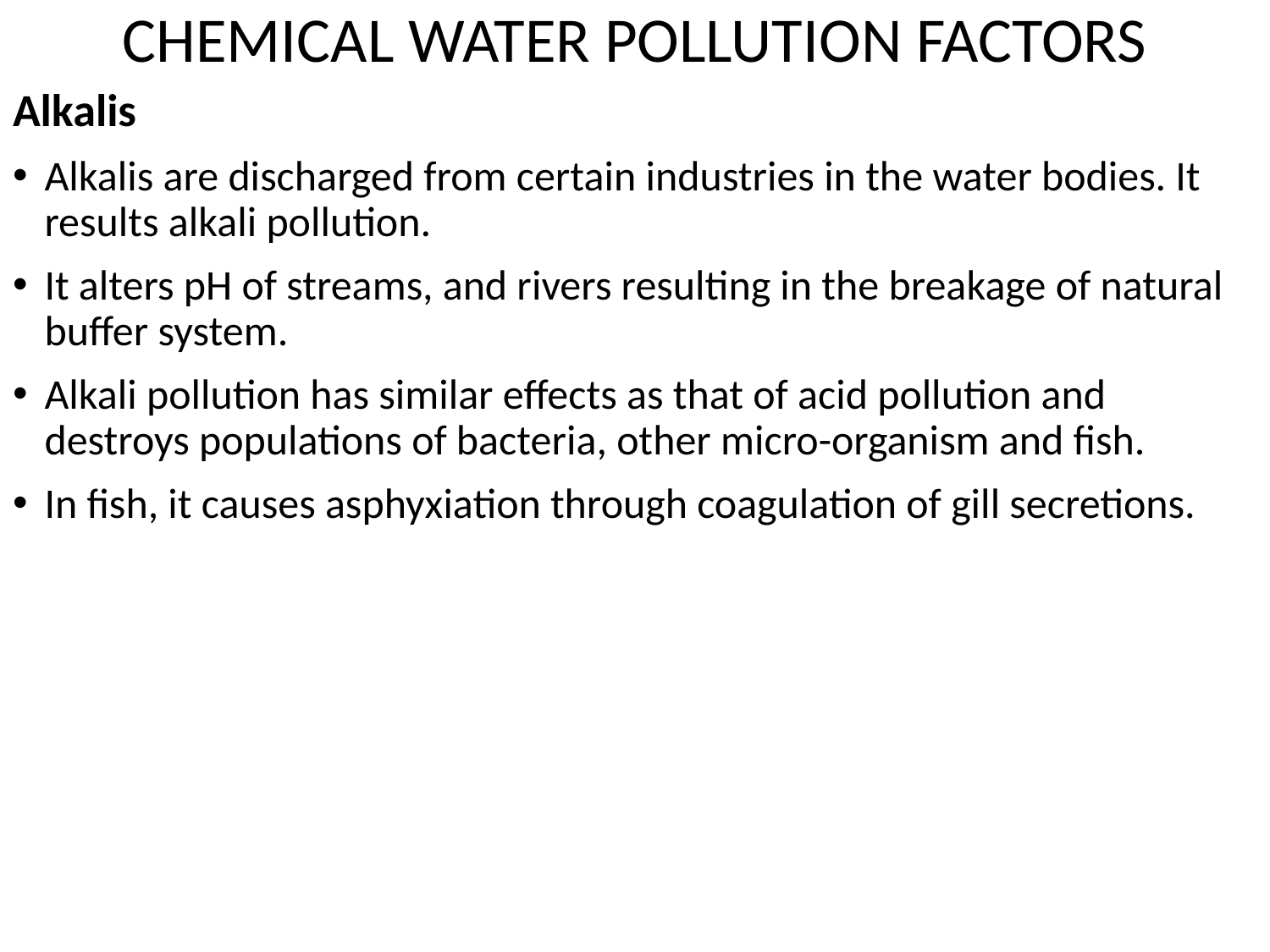

# CHEMICAL WATER POLLUTION FACTORS
Alkalis
Alkalis are discharged from certain industries in the water bodies. It results alkali pollution.
It alters pH of streams, and rivers resulting in the breakage of natural buffer system.
Alkali pollution has similar effects as that of acid pollution and destroys populations of bacteria, other micro-organism and fish.
In fish, it causes asphyxiation through coagulation of gill secretions.